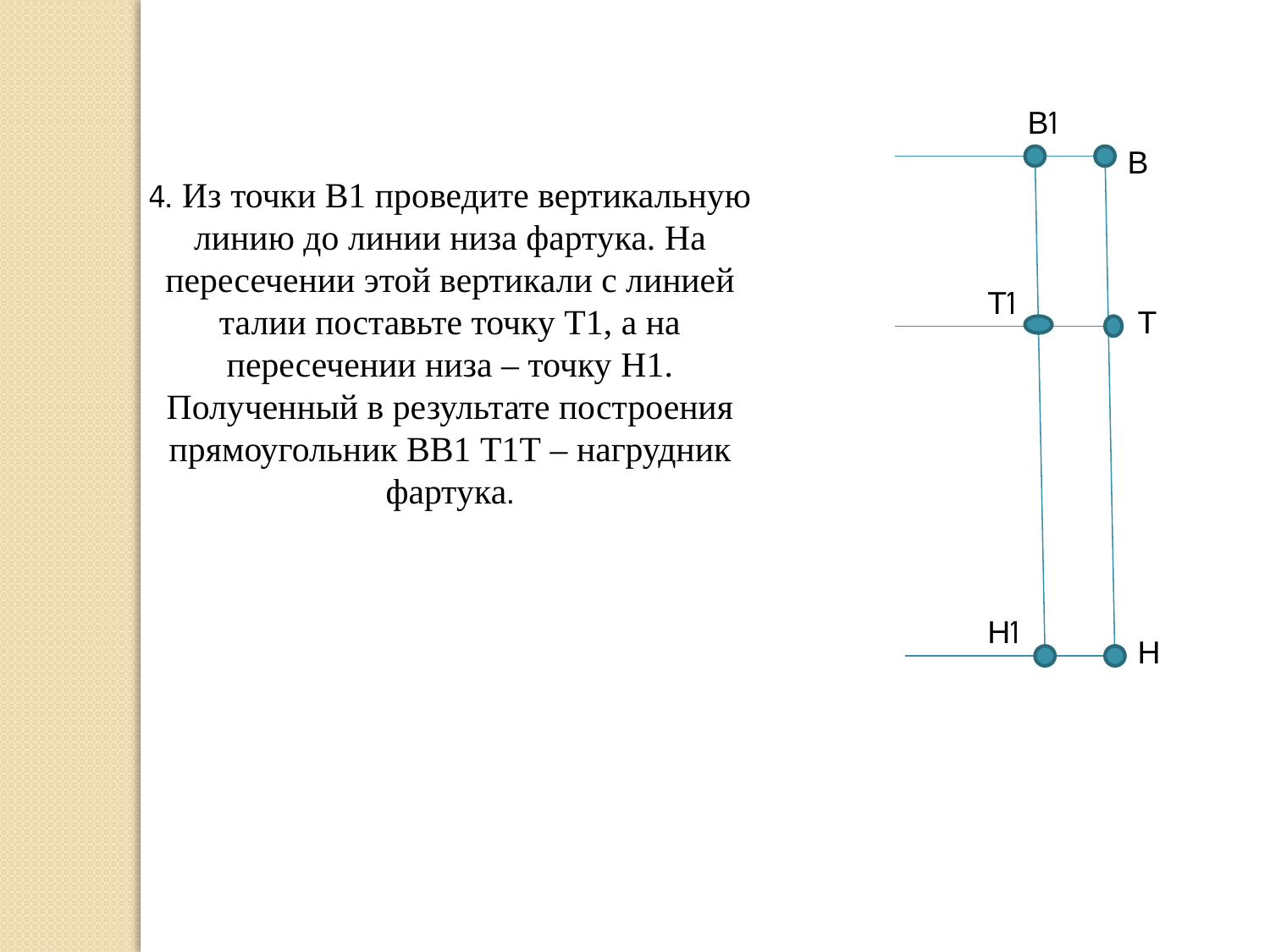

В1
В

4. Из точки В1 проведите вертикальную линию до линии низа фартука. На пересечении этой вертикали с линией талии поставьте точку Т1, а на пересечении низа – точку Н1.
Полученный в результате построения прямоугольник ВВ1 Т1Т – нагрудник фартука.
Т1
Т

Н1
Н